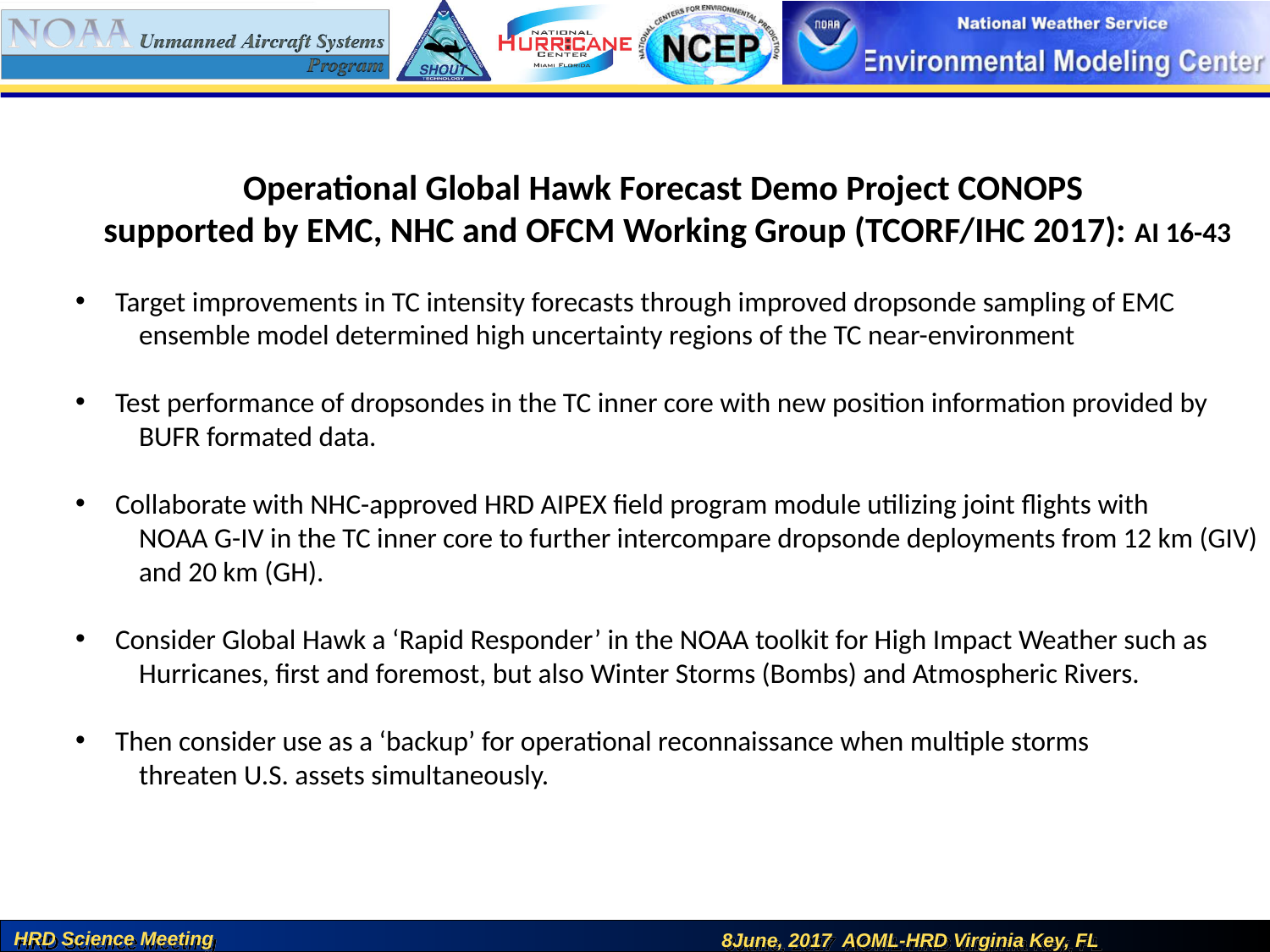

Operational Global Hawk Forecast Demo Project CONOPS
supported by EMC, NHC and OFCM Working Group (TCORF/IHC 2017): AI 16-43

Target improvements in TC intensity forecasts through improved dropsonde sampling of EMC
ensemble model determined high uncertainty regions of the TC near-environment

Test performance of dropsondes in the TC inner core with new position information provided by
BUFR formated data.

Collaborate with NHC-approved HRD AIPEX field program module utilizing joint flights with
NOAA G-IV in the TC inner core to further intercompare dropsonde deployments from 12 km (GIV)
and 20 km (GH).

Consider Global Hawk a ‘Rapid Responder’ in the NOAA toolkit for High Impact Weather such as
Hurricanes, first and foremost, but also Winter Storms (Bombs) and Atmospheric Rivers.

Then consider use as a ‘backup’ for operational reconnaissance when multiple storms
threaten U.S. assets simultaneously.